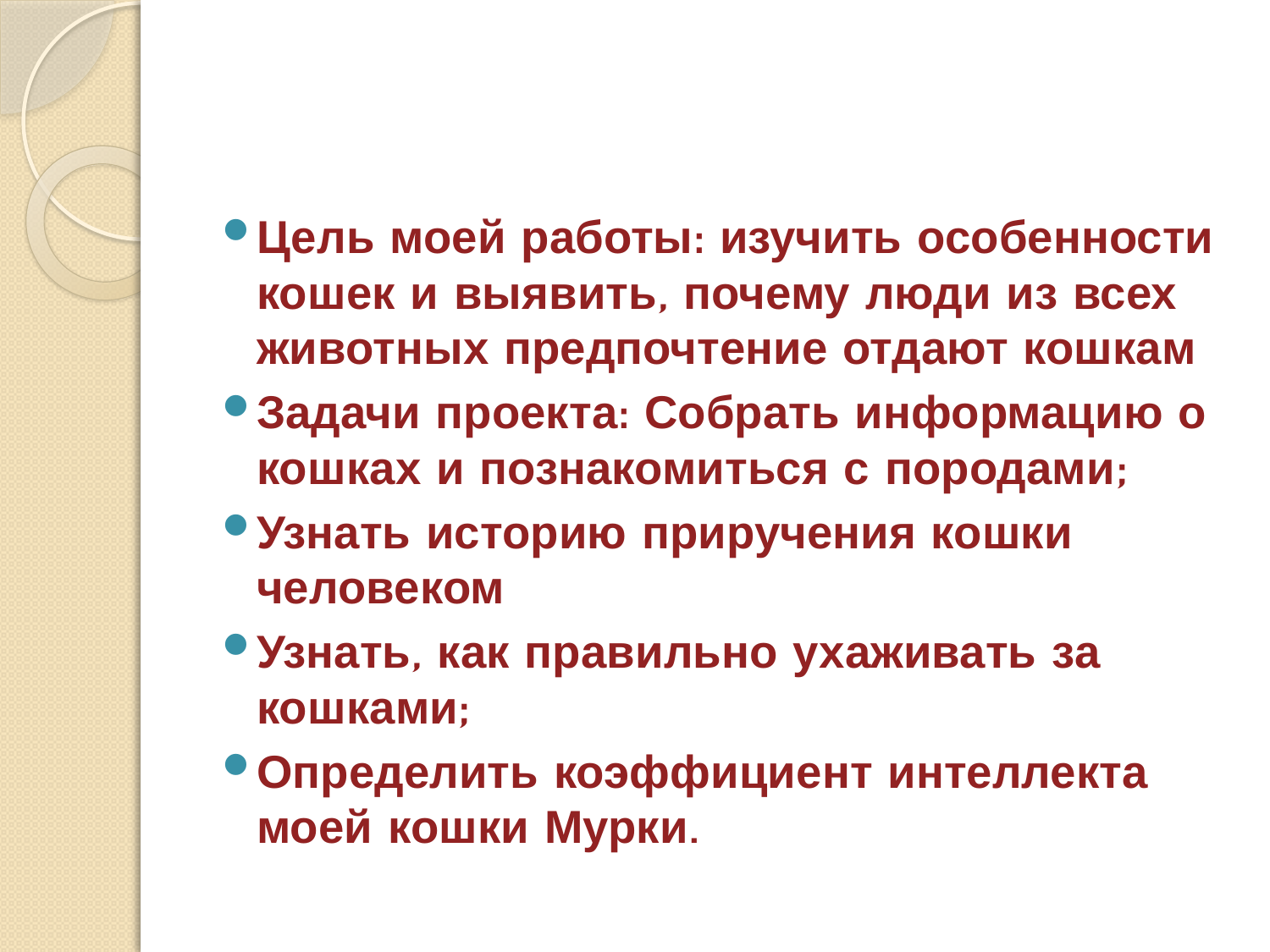

#
Цель моей работы: изучить особенности кошек и выявить, почему люди из всех животных предпочтение отдают кошкам
Задачи проекта: Собрать информацию о кошках и познакомиться с породами;
Узнать историю приручения кошки человеком
Узнать, как правильно ухаживать за кошками;
Определить коэффициент интеллекта моей кошки Мурки.